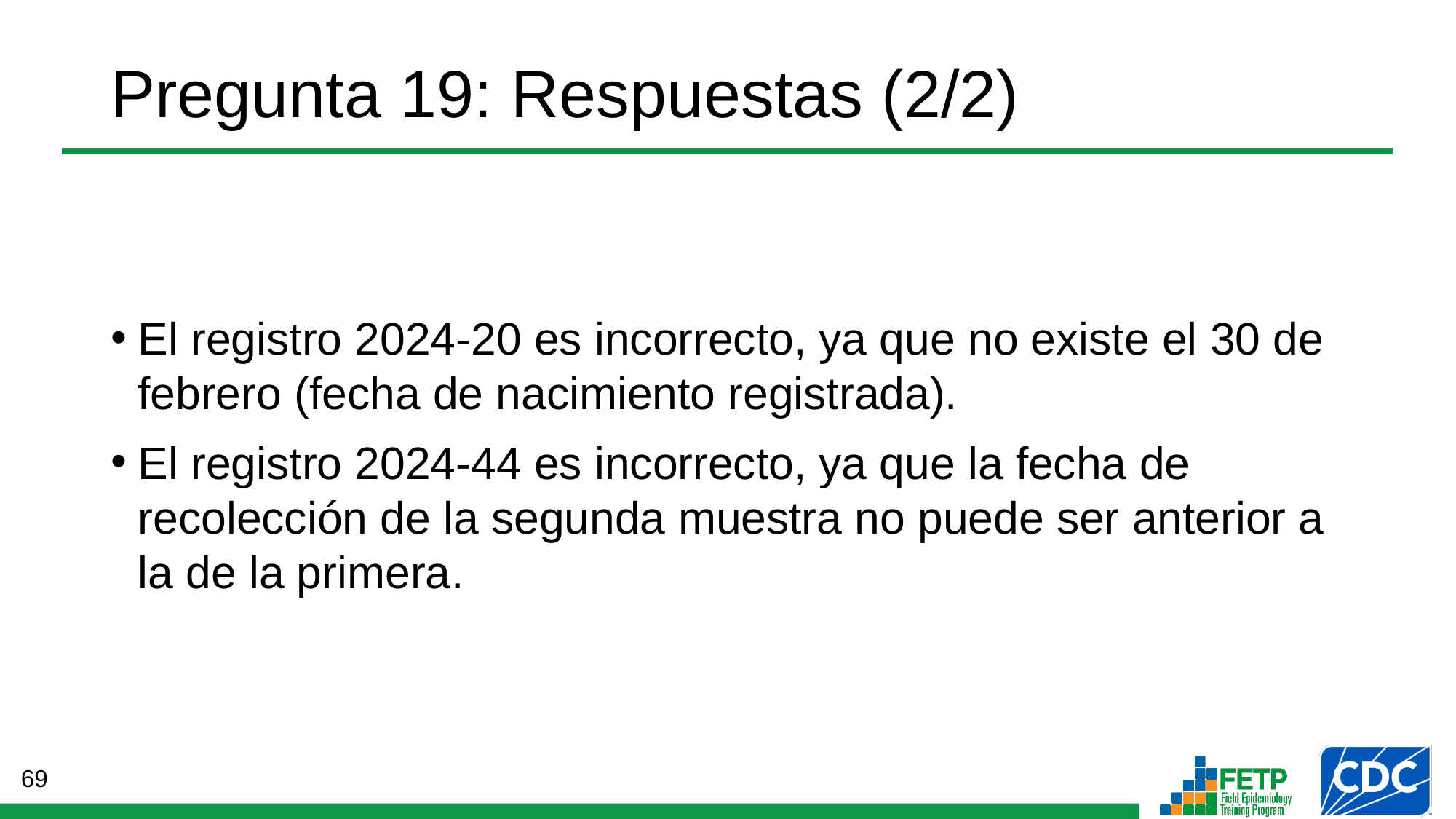

# Pregunta 19: Respuestas (2/2)
El registro 2024-20 es incorrecto, ya que no existe el 30 de febrero (fecha de nacimiento registrada).
El registro 2024-44 es incorrecto, ya que la fecha de recolección de la segunda muestra no puede ser anterior a la de la primera.